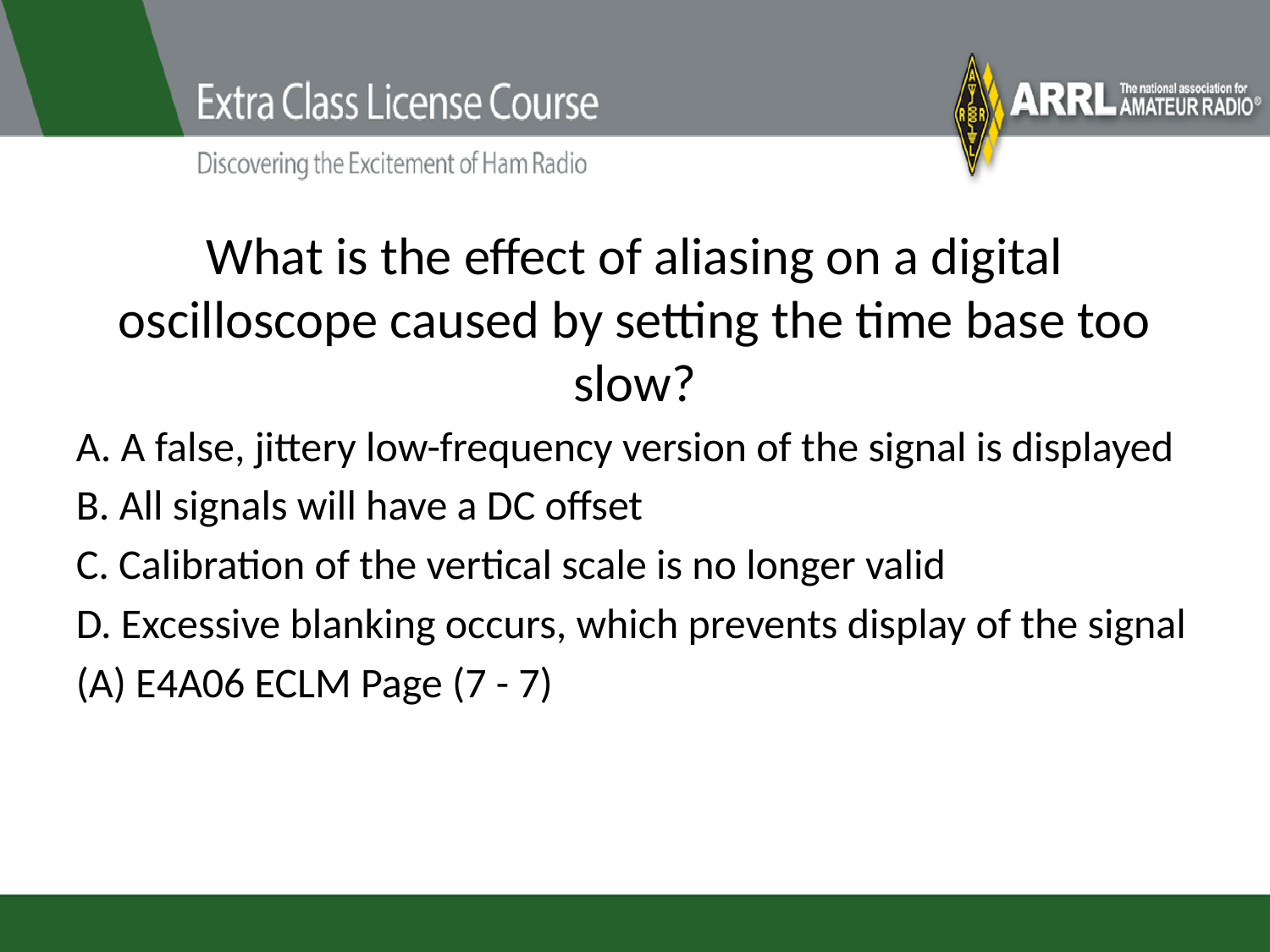

# What is the effect of aliasing on a digital oscilloscope caused by setting the time base too slow?
A. A false, jittery low-frequency version of the signal is displayed
B. All signals will have a DC offset
C. Calibration of the vertical scale is no longer valid
D. Excessive blanking occurs, which prevents display of the signal
(A) E4A06 ECLM Page (7 - 7)